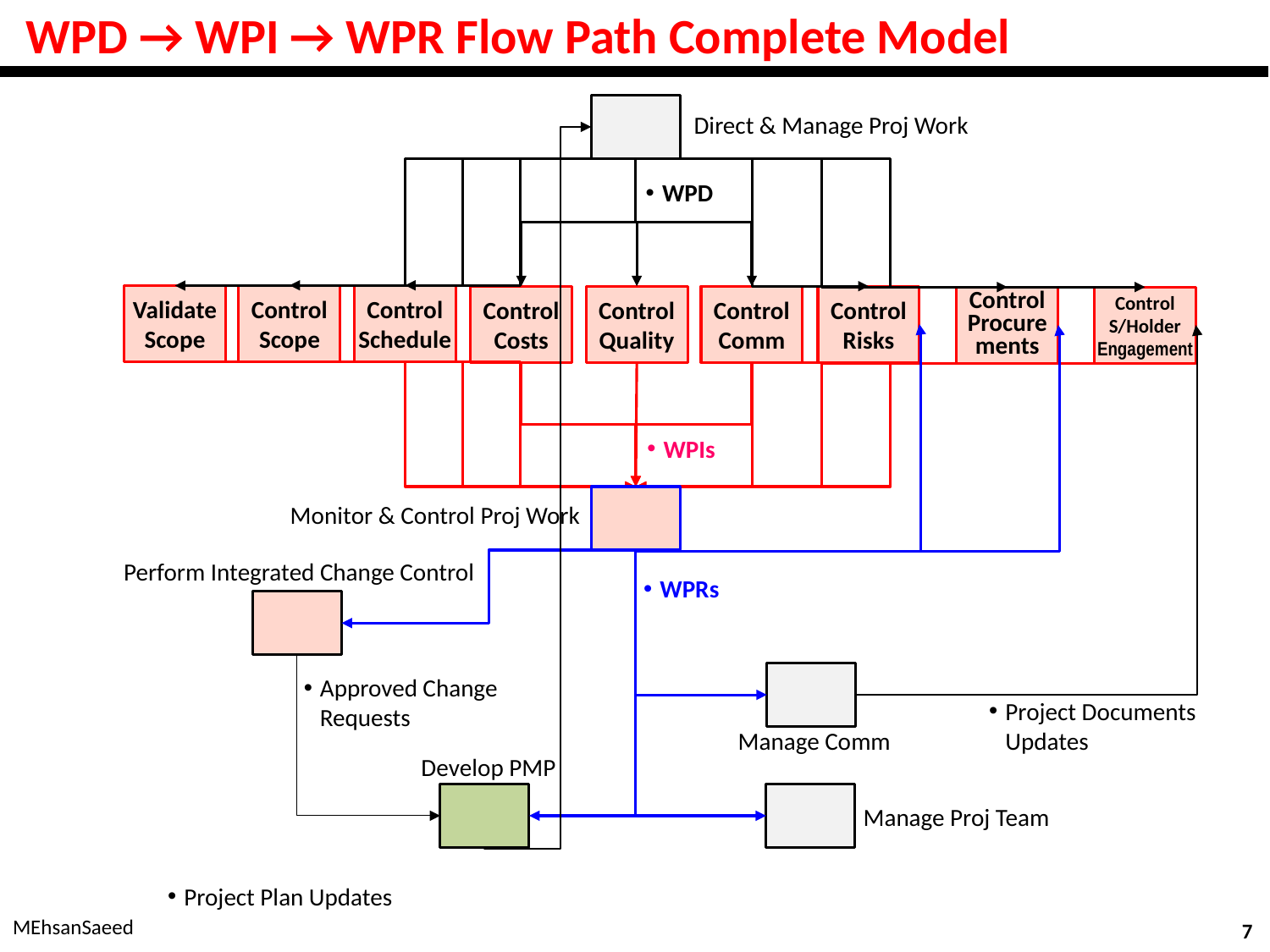

# WPD → WPI → WPR Flow Path Complete Model

Direct & Manage Proj Work
Project Plan Updates
WPD
Control Scope
Control Schedule
Validate Scope
Control Costs
Control Quality
Control Comm
Control Risks
Control Procurements
Control S/Holder Engagement
WPRs
Project Documents Updates
WPIs

Monitor & Control Proj Work
Perform Integrated Change Control

Approved Change Requests

Manage Comm
Develop PMP

Manage Proj Team
MEhsanSaeed
7